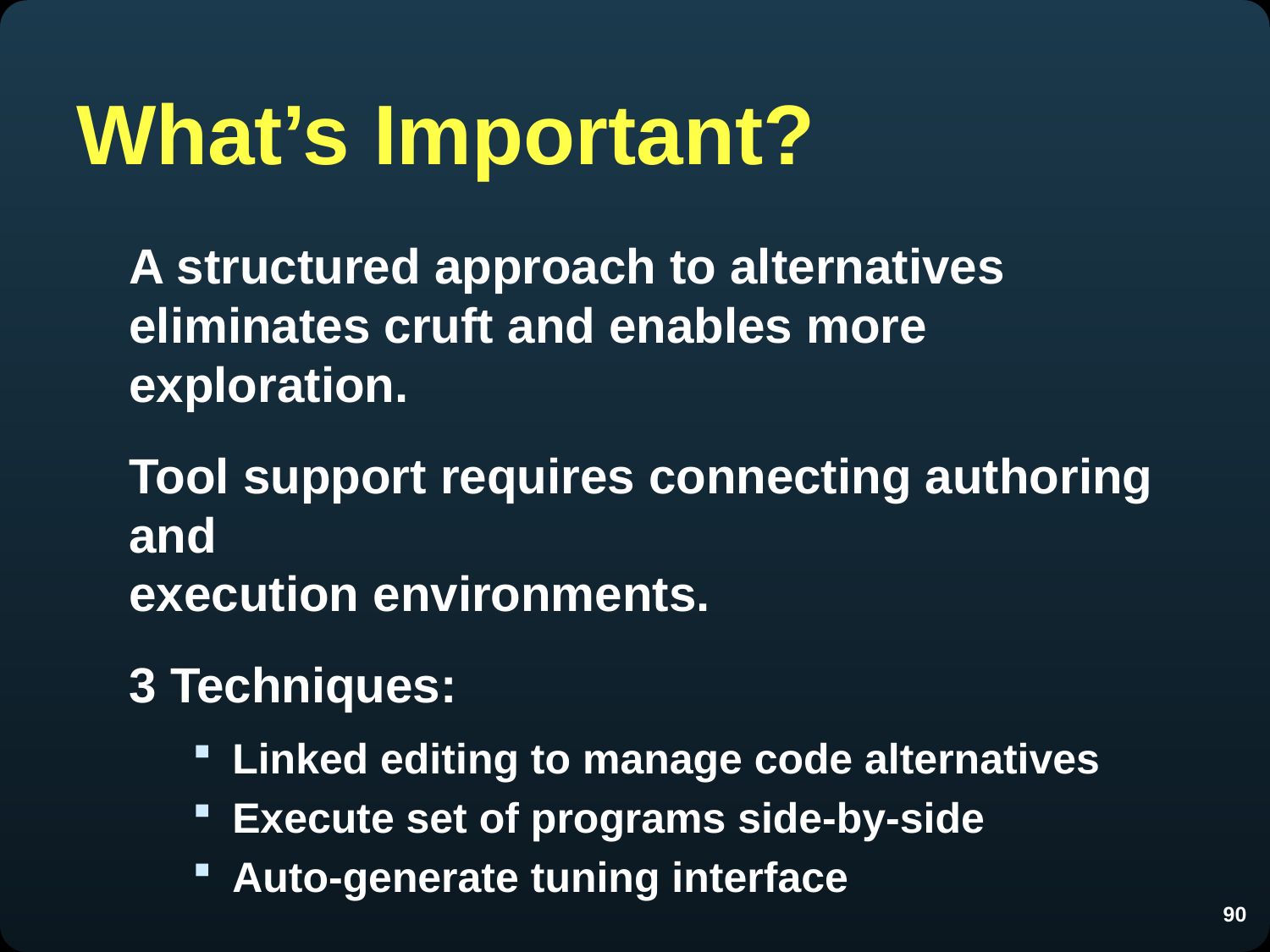

# What’s Important?
A structured approach to alternatives
eliminates cruft and enables more exploration.
Tool support requires connecting authoring and
execution environments.
3 Techniques:
Linked editing to manage code alternatives
Execute set of programs side-by-side
Auto-generate tuning interface

90